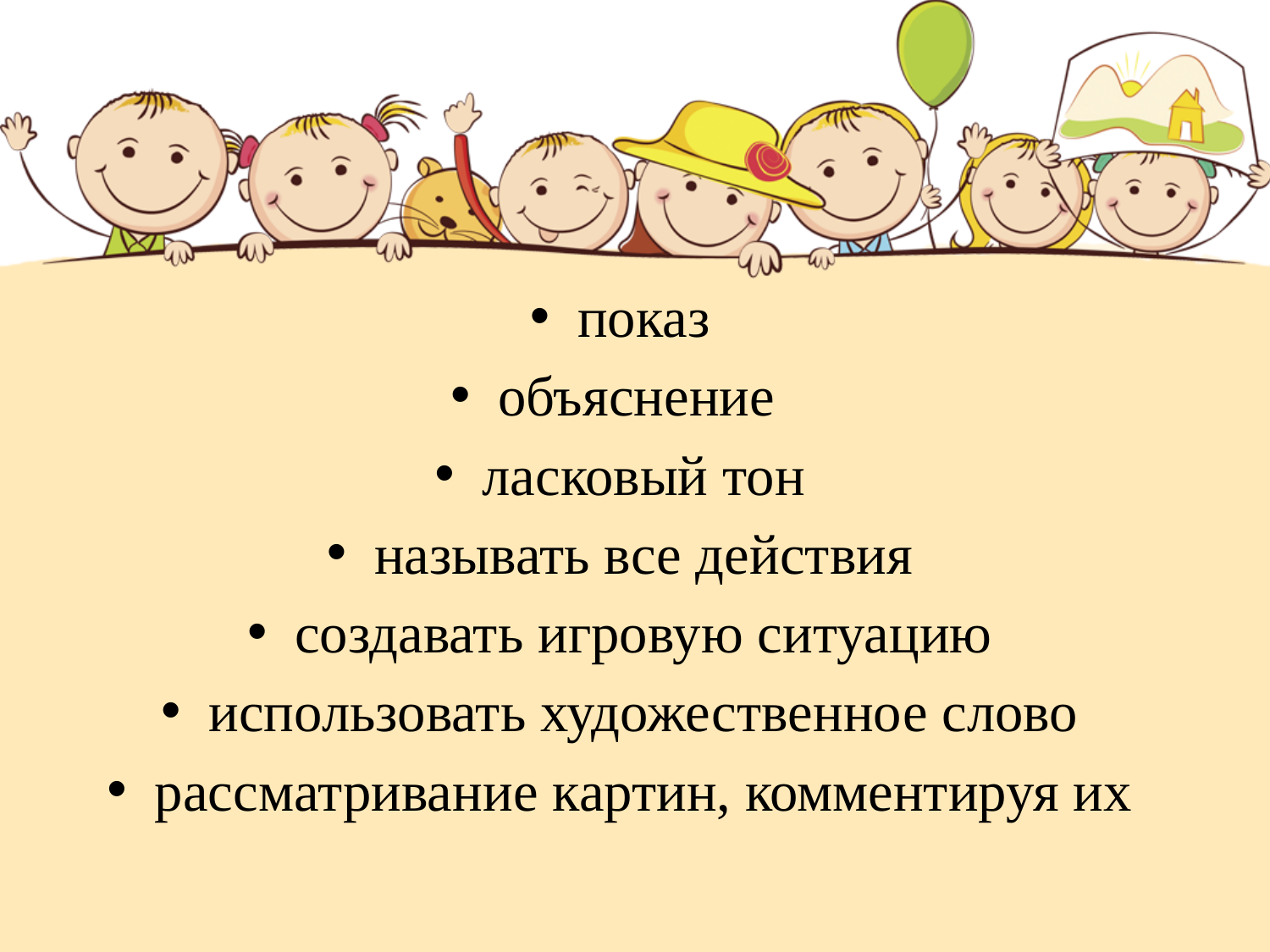

показ
объяснение
ласковый тон
называть все действия
создавать игровую ситуацию
использовать художественное слово
рассматривание картин, комментируя их